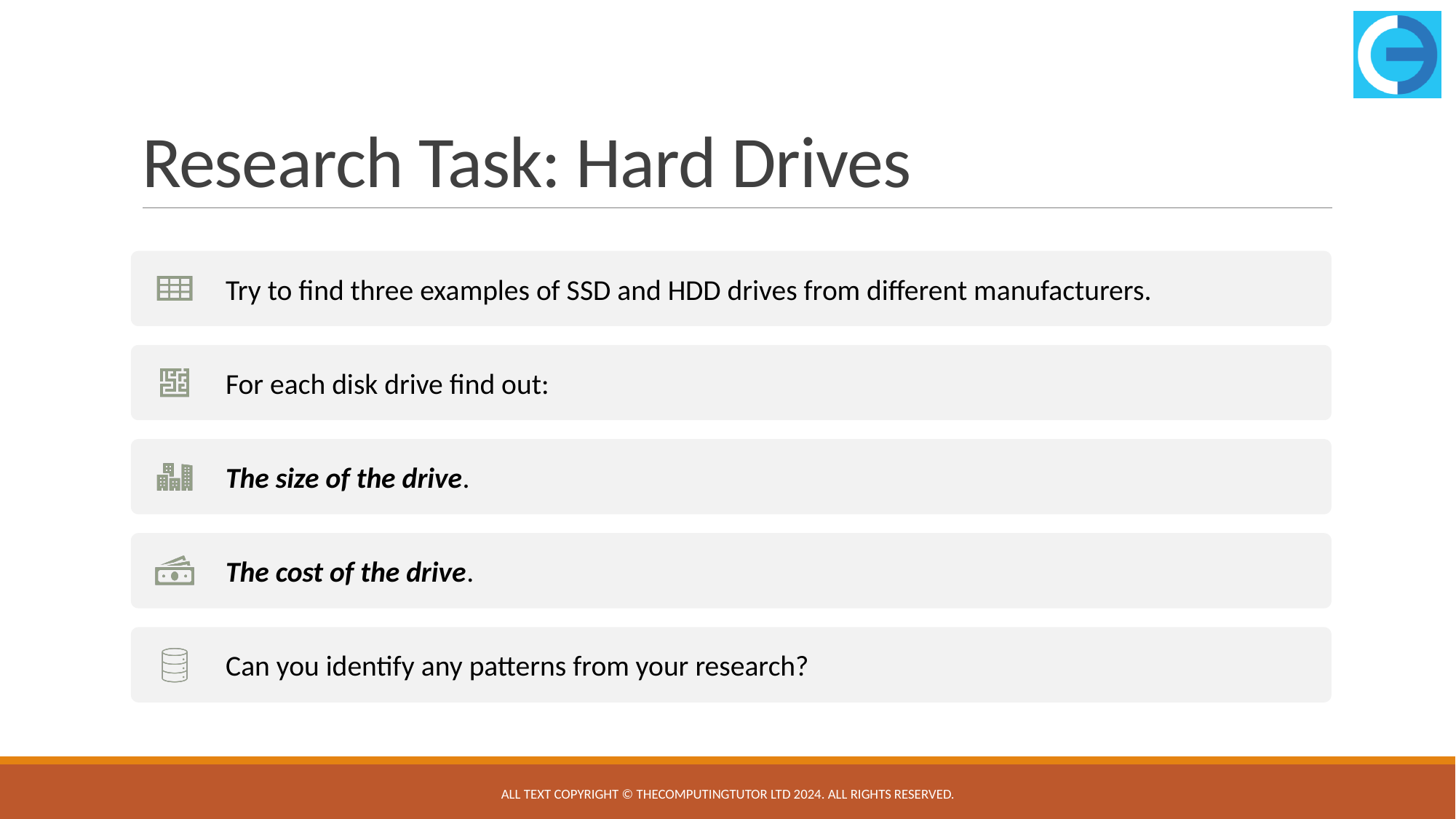

# Research Task: Hard Drives
Try to find three examples of SSD and HDD drives from different manufacturers.
For each disk drive find out:
The size of the drive.
The cost of the drive.
Can you identify any patterns from your research?
All text copyright © TheComputingTutor Ltd 2024. All rights Reserved.